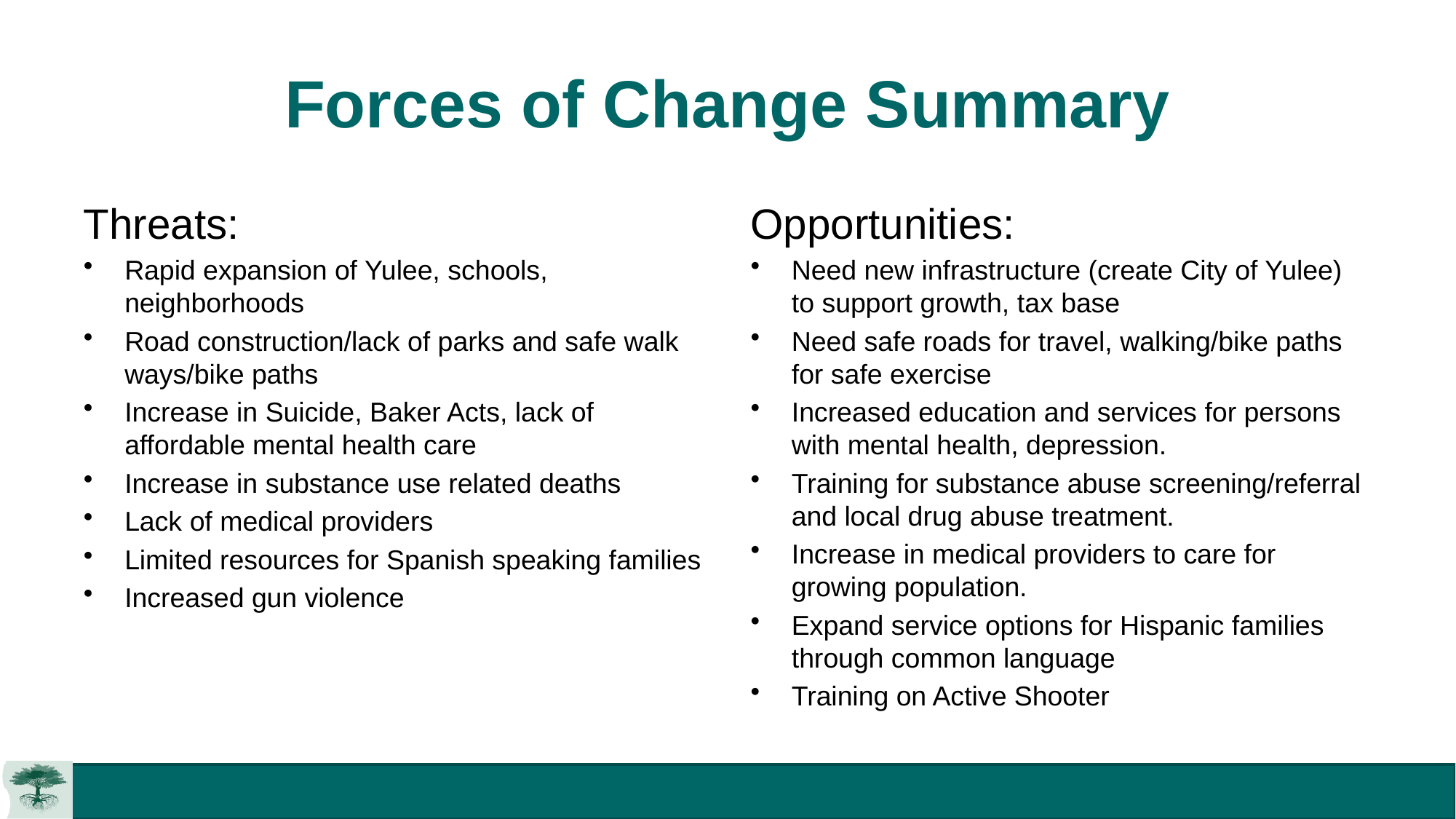

# Forces of Change Summary
Threats:
Rapid expansion of Yulee, schools, neighborhoods
Road construction/lack of parks and safe walk ways/bike paths
Increase in Suicide, Baker Acts, lack of affordable mental health care
Increase in substance use related deaths
Lack of medical providers
Limited resources for Spanish speaking families
Increased gun violence

Opportunities:
Need new infrastructure (create City of Yulee) to support growth, tax base
Need safe roads for travel, walking/bike paths for safe exercise
Increased education and services for persons with mental health, depression.
Training for substance abuse screening/referral and local drug abuse treatment.
Increase in medical providers to care for growing population.
Expand service options for Hispanic families through common language
Training on Active Shooter